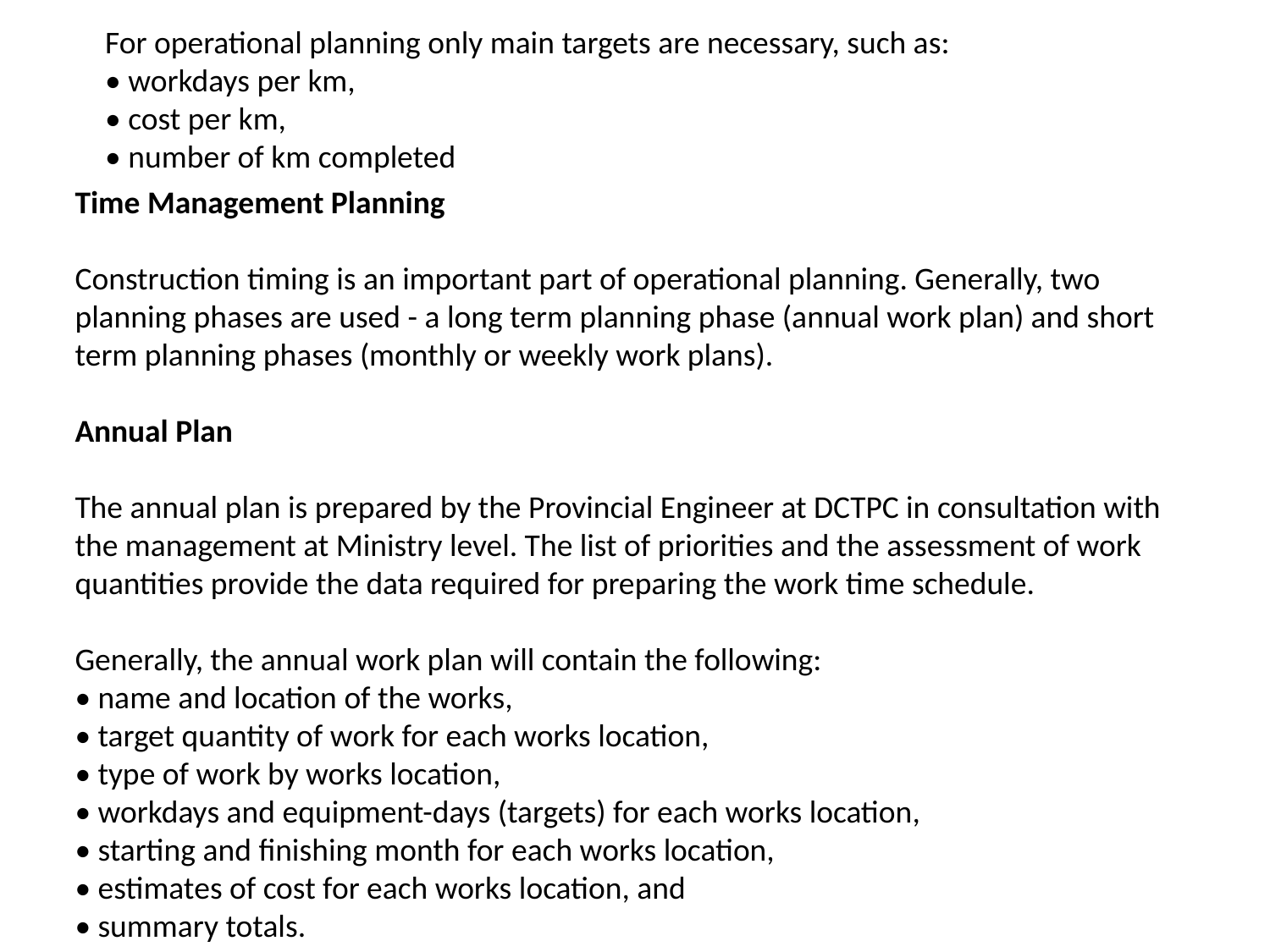

For operational planning only main targets are necessary, such as:
• workdays per km,
• cost per km,
• number of km completed
Time Management Planning

Construction timing is an important part of operational planning. Generally, two
planning phases are used - a long term planning phase (annual work plan) and short term planning phases (monthly or weekly work plans).

Annual Plan

The annual plan is prepared by the Provincial Engineer at DCTPC in consultation with
the management at Ministry level. The list of priorities and the assessment of work
quantities provide the data required for preparing the work time schedule.

Generally, the annual work plan will contain the following:
• name and location of the works,
• target quantity of work for each works location,
• type of work by works location,
• workdays and equipment-days (targets) for each works location,
• starting and finishing month for each works location,
• estimates of cost for each works location, and
• summary totals.